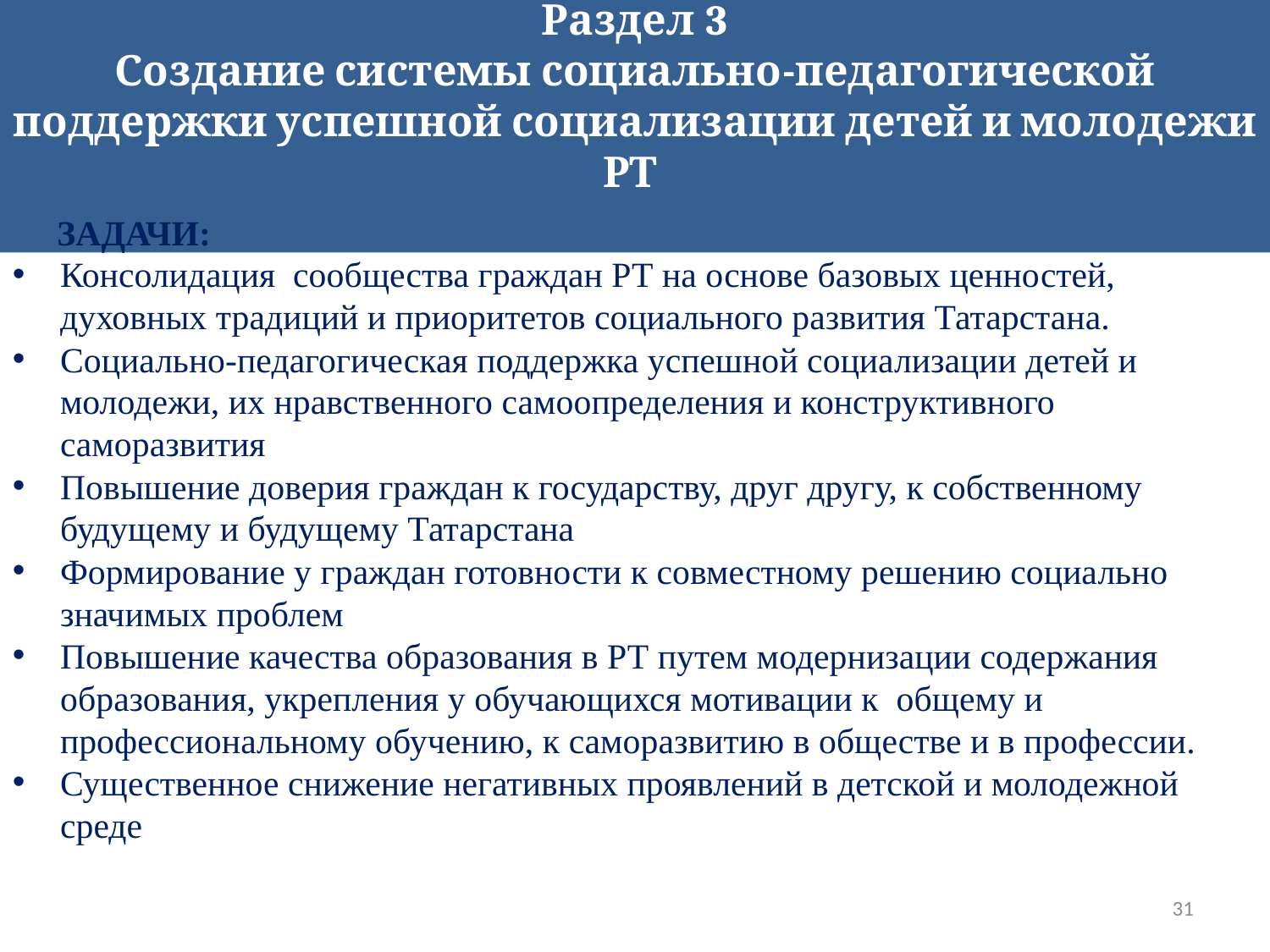

Раздел 3
Создание системы социально-педагогической поддержки успешной социализации детей и молодежи РТ

     ЗАДАЧИ:
Консолидация  сообщества граждан РТ на основе базовых ценностей, духовных традиций и приоритетов социального развития Татарстана.
Социально-педагогическая поддержка успешной социализации детей и молодежи, их нравственного самоопределения и конструктивного саморазвития
Повышение доверия граждан к государству, друг другу, к собственному будущему и будущему Татарстана
Формирование у граждан готовности к совместному решению социально значимых проблем
Повышение качества образования в РТ путем модернизации содержания образования, укрепления у обучающихся мотивации к  общему и профессиональному обучению, к саморазвитию в обществе и в профессии.
Существенное снижение негативных проявлений в детской и молодежной среде

31